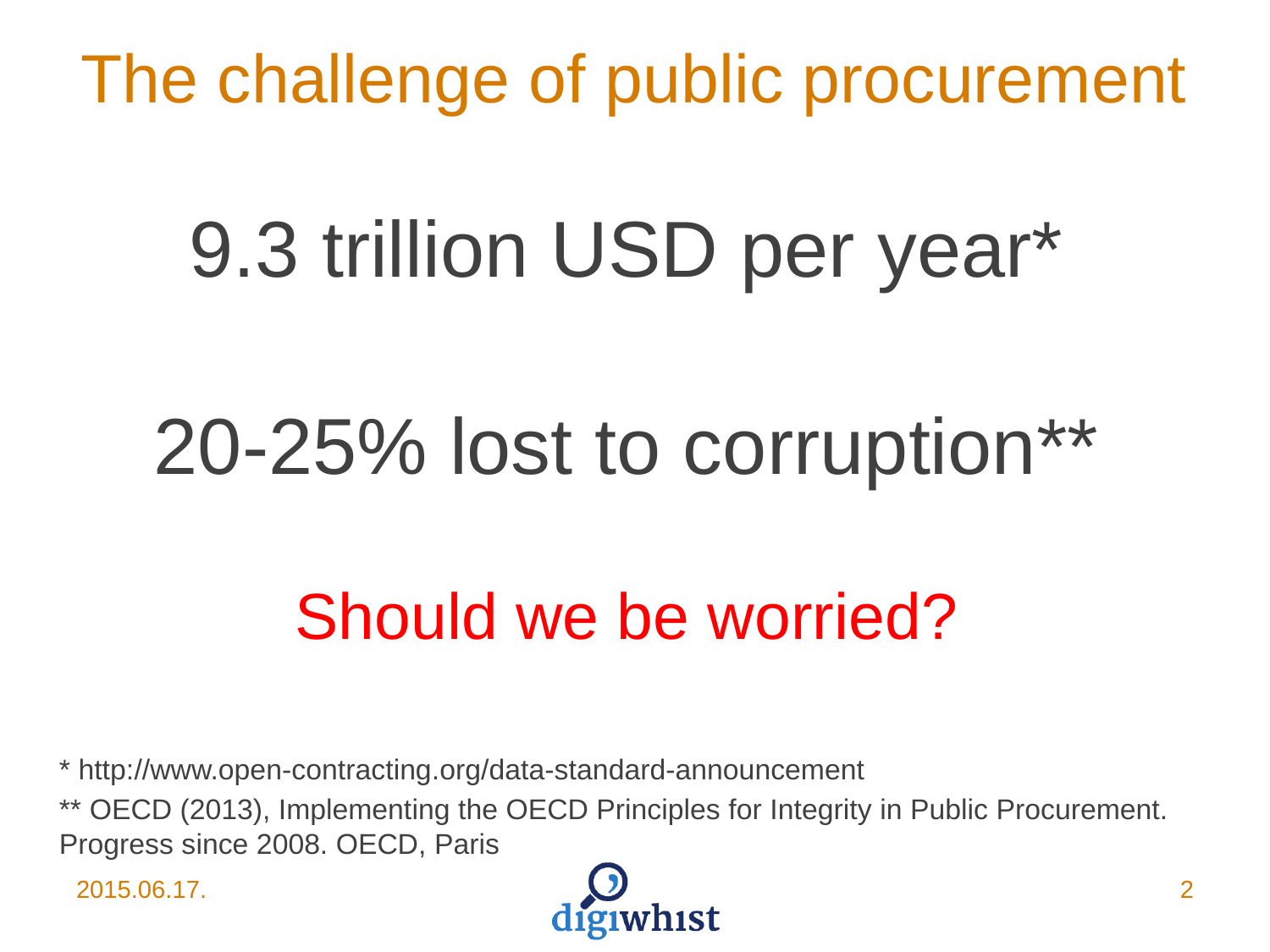

# The challenge of public procurement
9.3 trillion USD per year*

20-25% lost to corruption**

Should we be worried?

* http://www.open-contracting.org/data-standard-announcement
** OECD (2013), Implementing the OECD Principles for Integrity in Public Procurement. Progress since 2008. OECD, Paris
2015.06.17.
2